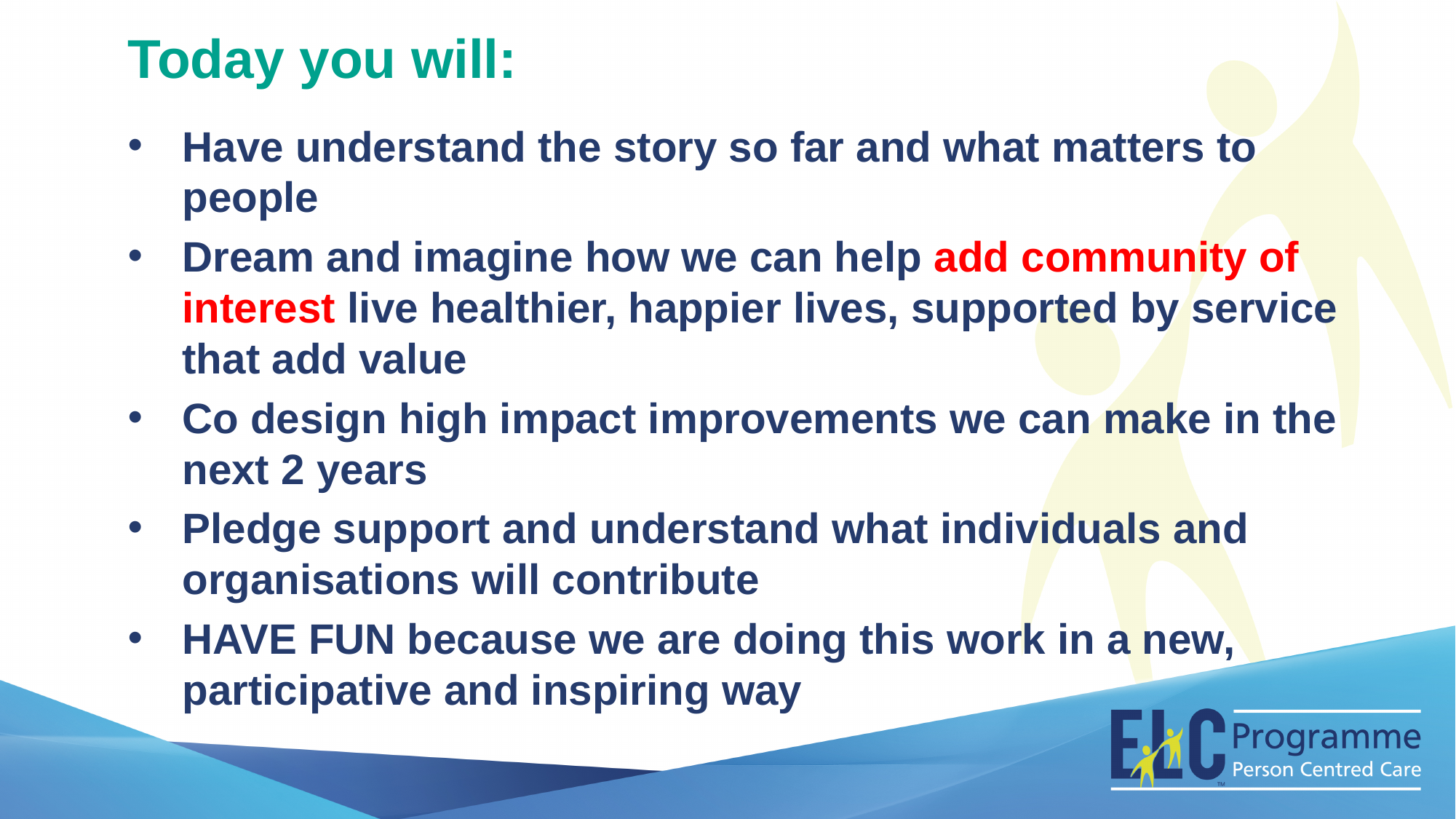

Today you will:
Have understand the story so far and what matters to people
Dream and imagine how we can help add community of interest live healthier, happier lives, supported by service that add value
Co design high impact improvements we can make in the next 2 years
Pledge support and understand what individuals and organisations will contribute
HAVE FUN because we are doing this work in a new, participative and inspiring way